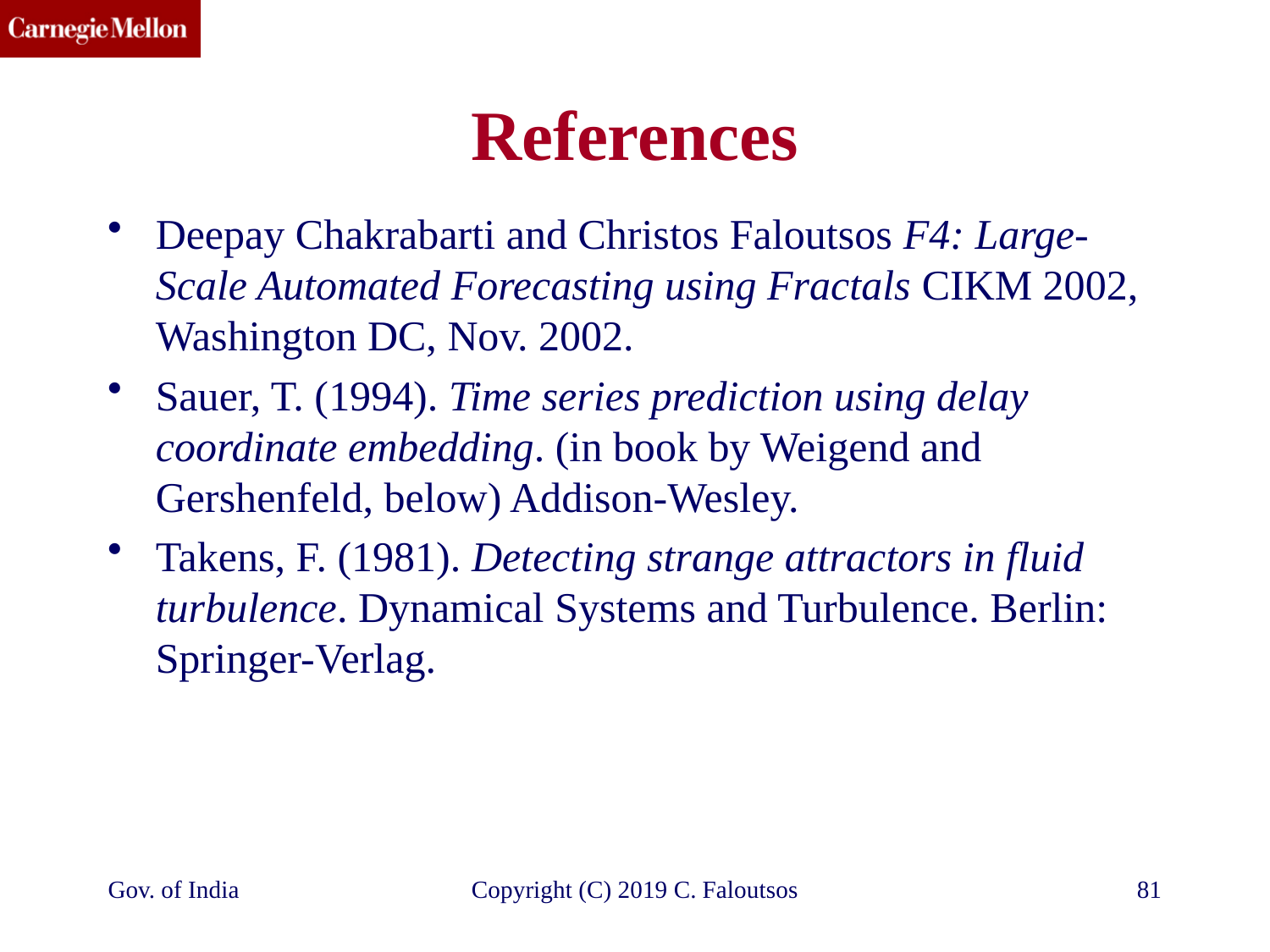

# References
Deepay Chakrabarti and Christos Faloutsos F4: Large-Scale Automated Forecasting using Fractals CIKM 2002, Washington DC, Nov. 2002.
Sauer, T. (1994). Time series prediction using delay coordinate embedding. (in book by Weigend and Gershenfeld, below) Addison-Wesley.
Takens, F. (1981). Detecting strange attractors in fluid turbulence. Dynamical Systems and Turbulence. Berlin: Springer-Verlag.
Gov. of India
Copyright (C) 2019 C. Faloutsos
81